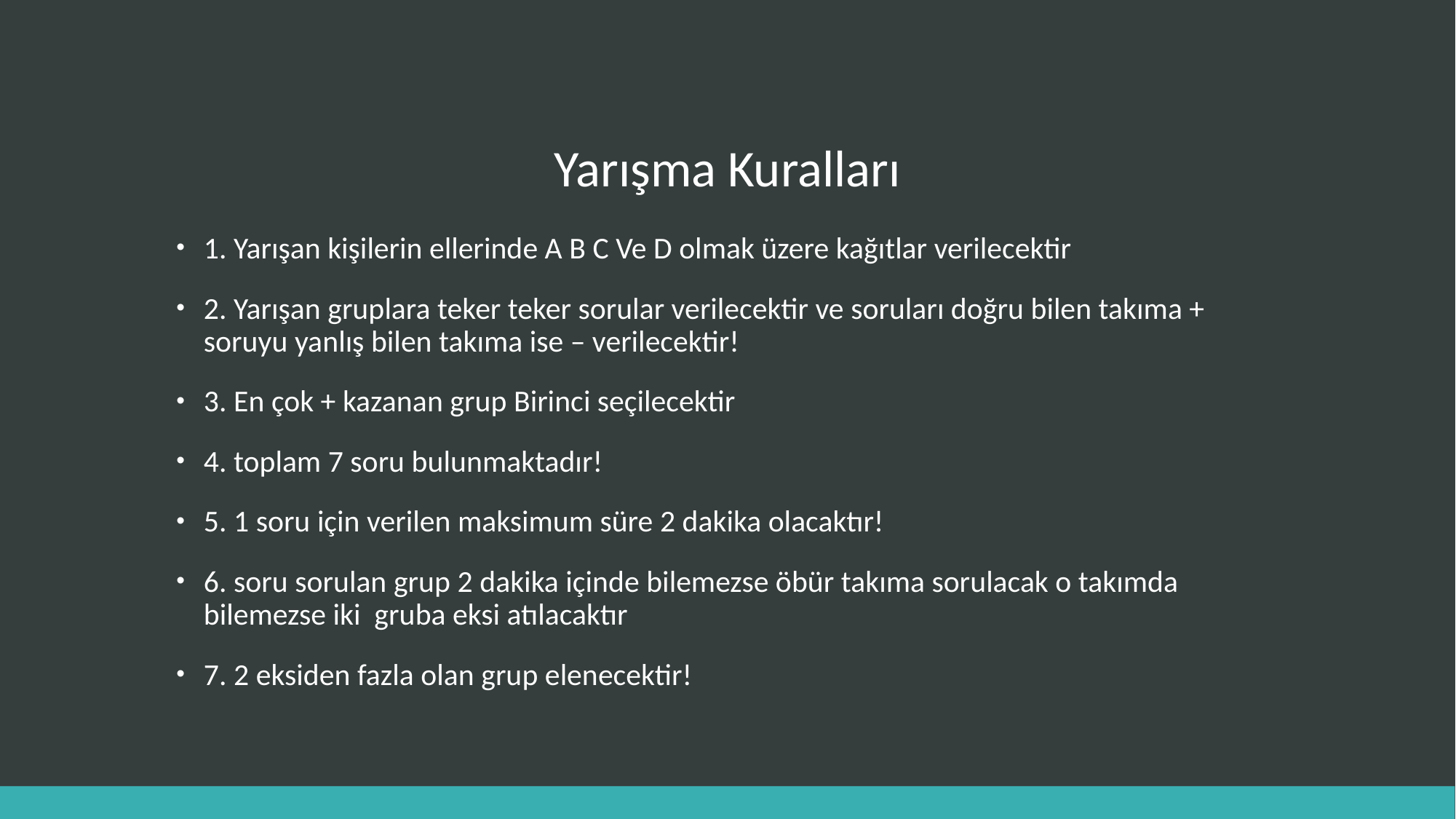

# Yarışma Kuralları
1. Yarışan kişilerin ellerinde A B C Ve D olmak üzere kağıtlar verilecektir
2. Yarışan gruplara teker teker sorular verilecektir ve soruları doğru bilen takıma + soruyu yanlış bilen takıma ise – verilecektir!
3. En çok + kazanan grup Birinci seçilecektir
4. toplam 7 soru bulunmaktadır!
5. 1 soru için verilen maksimum süre 2 dakika olacaktır!
6. soru sorulan grup 2 dakika içinde bilemezse öbür takıma sorulacak o takımda bilemezse iki  gruba eksi atılacaktır
7. 2 eksiden fazla olan grup elenecektir!